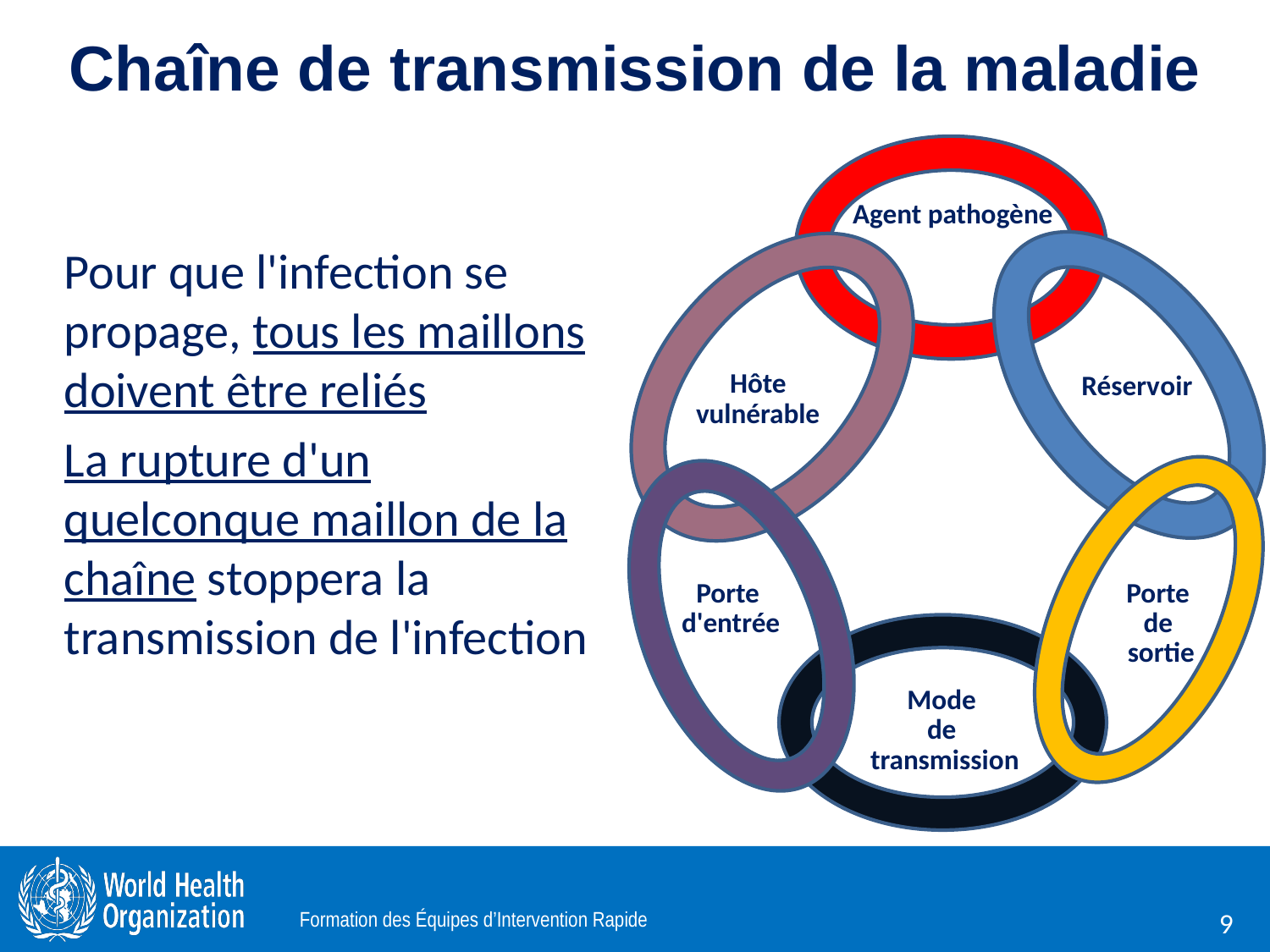

# Chaîne de transmission de la maladie

Agent pathogène
Réservoir
Hôte
vulnérable
Porte
d'entrée
Porte
de
sortie
Mode
de
transmission
Pour que l'infection se propage, tous les maillons doivent être reliés
La rupture d'un quelconque maillon de la chaîne stoppera la transmission de l'infection